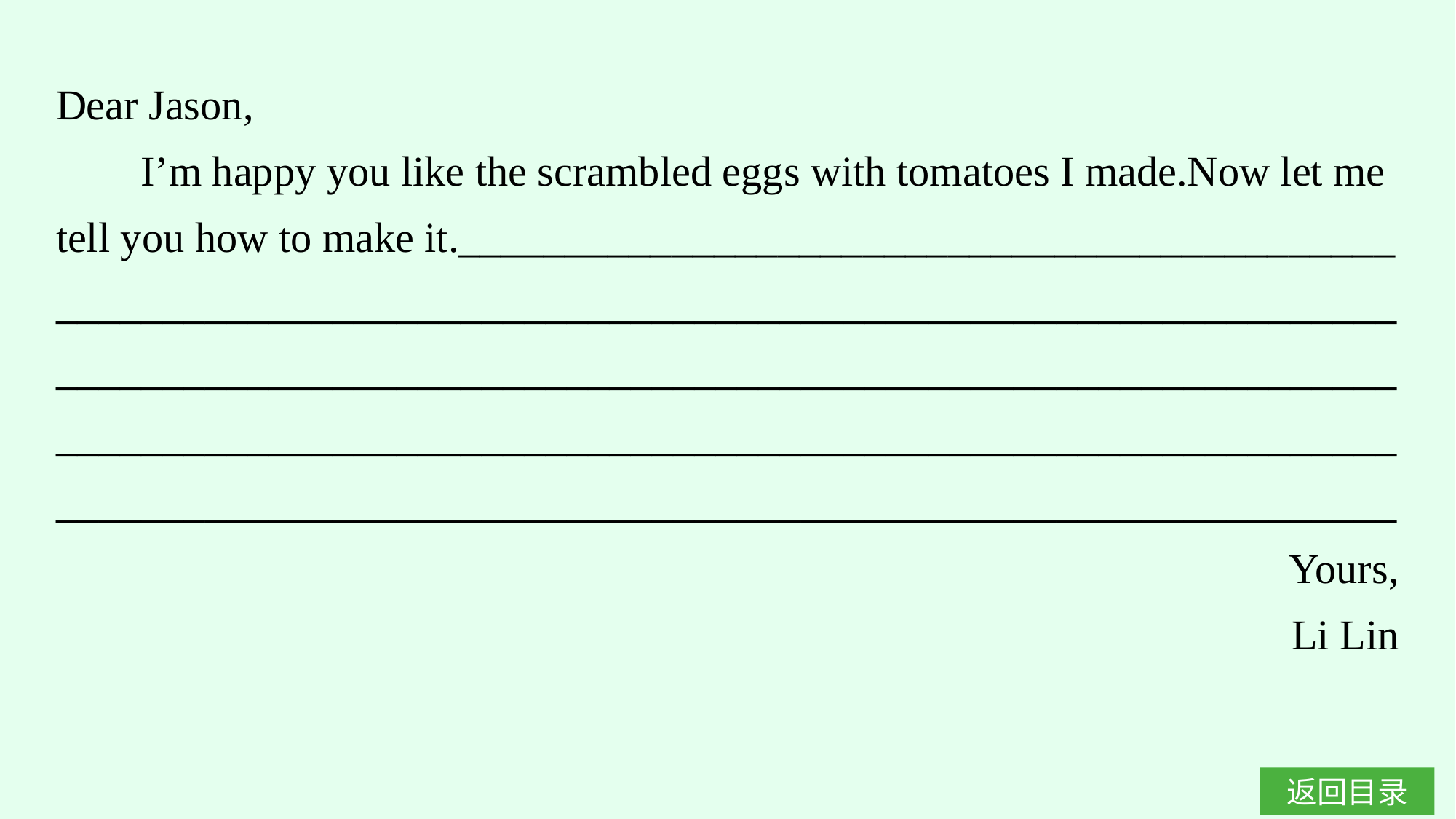

Dear Jason,
        I’m happy you like the scrambled eggs with tomatoes I made.Now let me tell you how to make it.____________________________________________
_______________________________________________________________
_______________________________________________________________
______________________________________________________________________________________________________________________________
Yours,
Li Lin